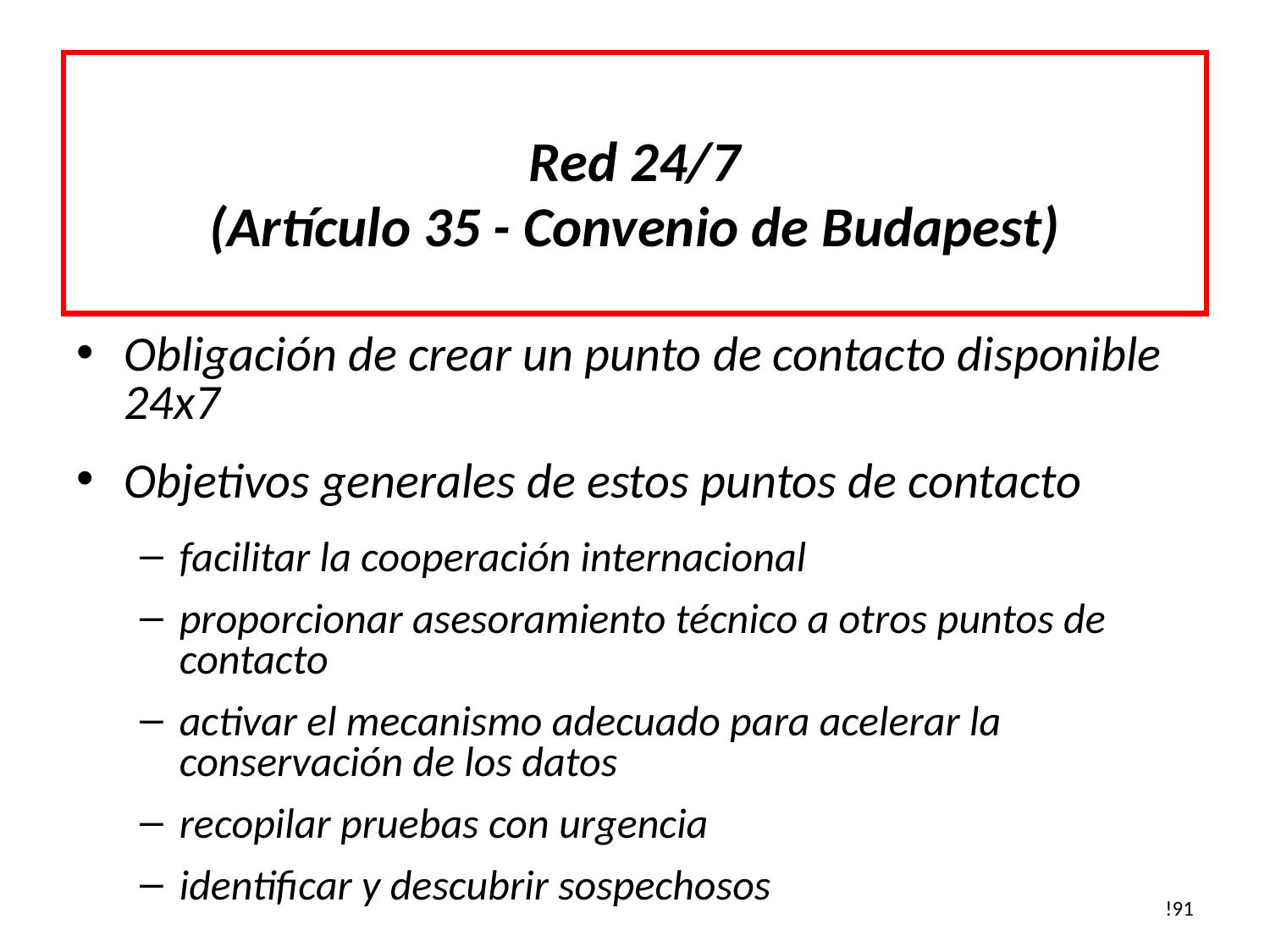

Red 24/7
(Artículo 35 - Convenio de Budapest)

Obligación de crear un punto de contacto disponible 24x7
Objetivos generales de estos puntos de contacto
facilitar la cooperación internacional
proporcionar asesoramiento técnico a otros puntos de contacto
activar el mecanismo adecuado para acelerar la conservación de los datos
recopilar pruebas con urgencia
identificar y descubrir sospechosos

!91